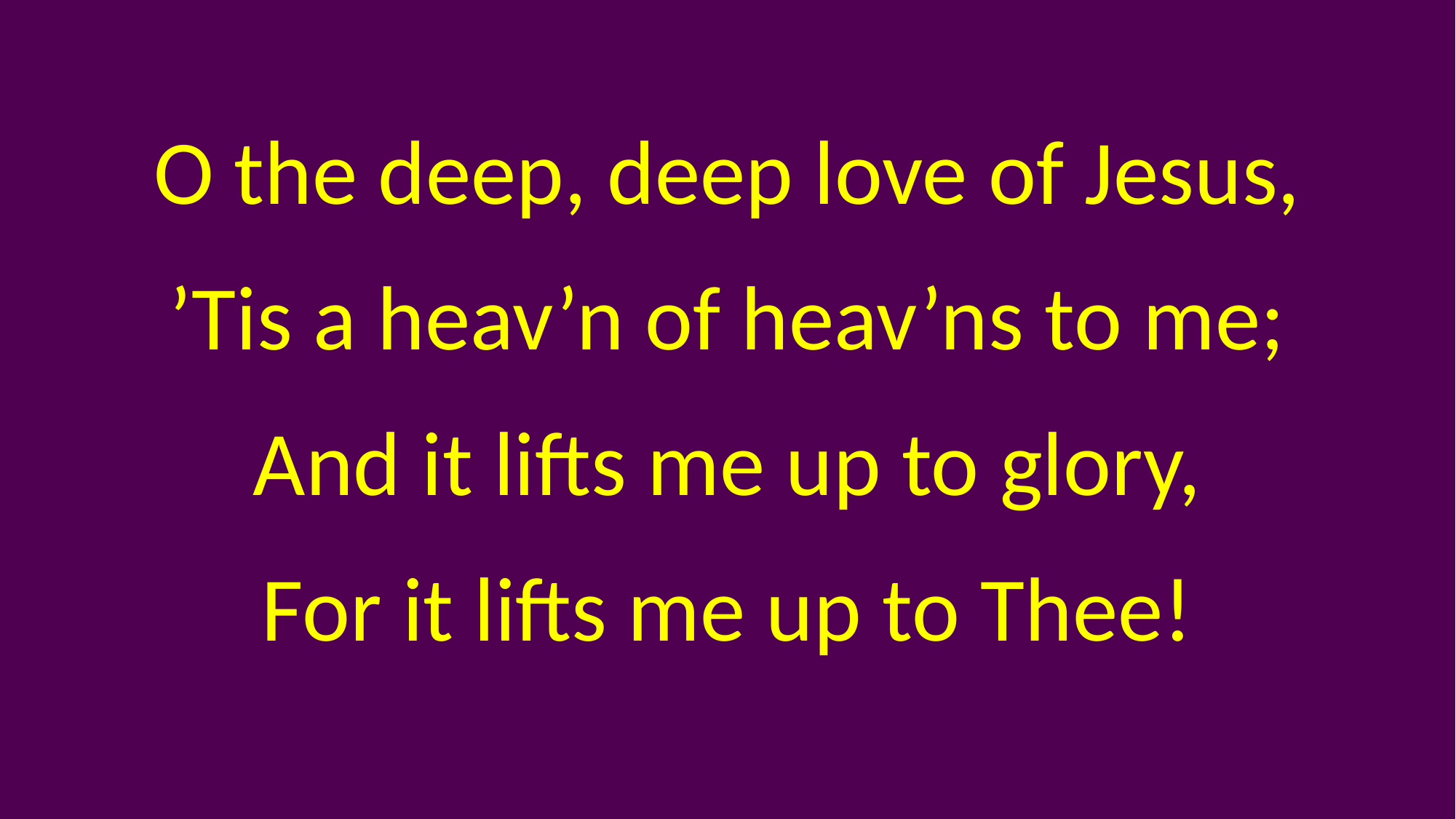

O the deep, deep love of Jesus,
’Tis a heav’n of heav’ns to me;
And it lifts me up to glory,
For it lifts me up to Thee!